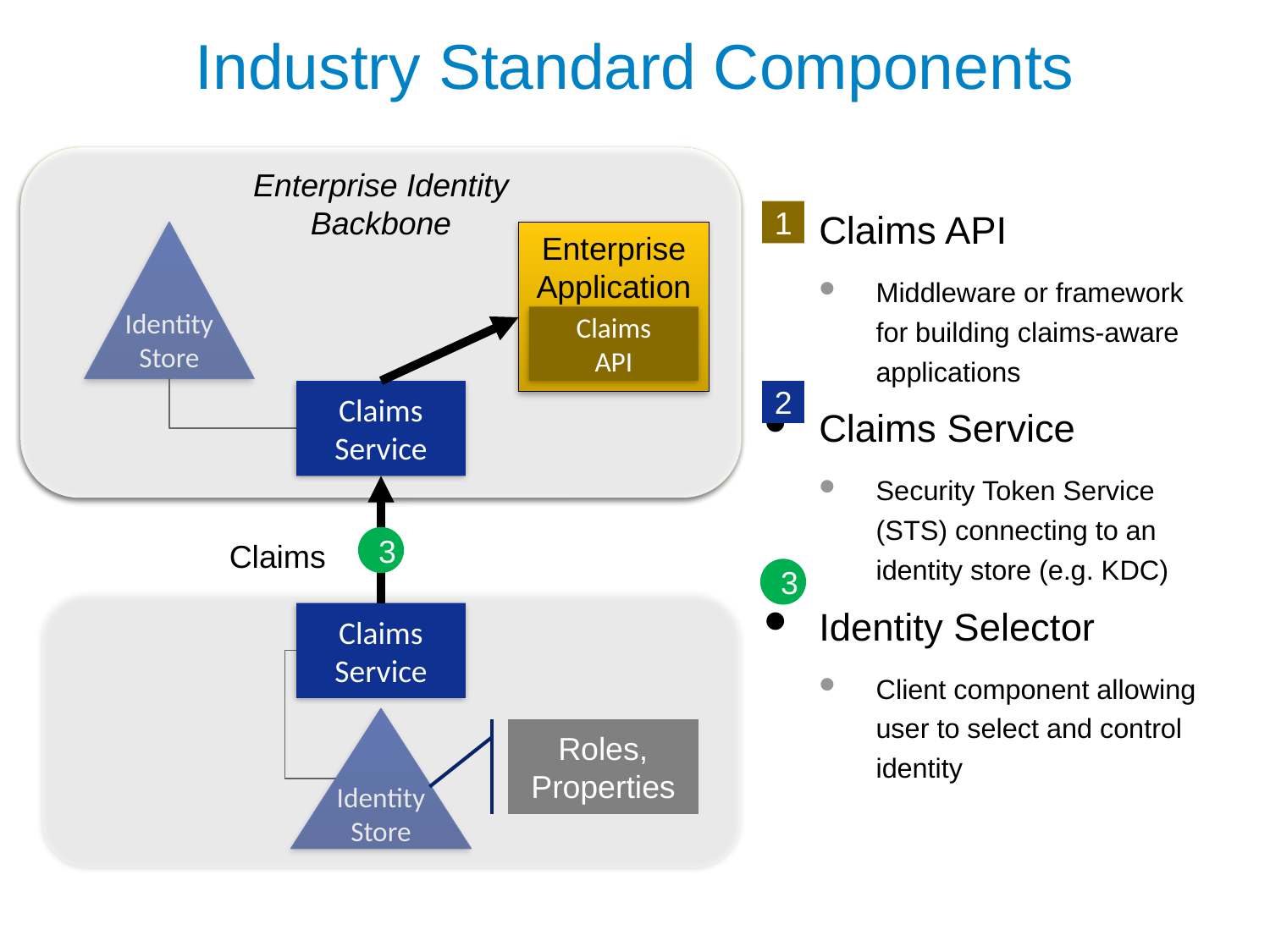

# Industry Standard Components
Microsoft Services Identity Backbone

Enterprise Identity Backbone
Claims API
Middleware or framework for building claims-aware applications
Claims Service
Security Token Service (STS) connecting to an identity store (e.g. KDC)
Identity Selector
Client component allowing user to select and control identity

1
Identity
Store
Enterprise
Application
Claims
API
Claims
Service
2
3
Claims
3

Claims
Service
Identity
Store
Roles,
Properties